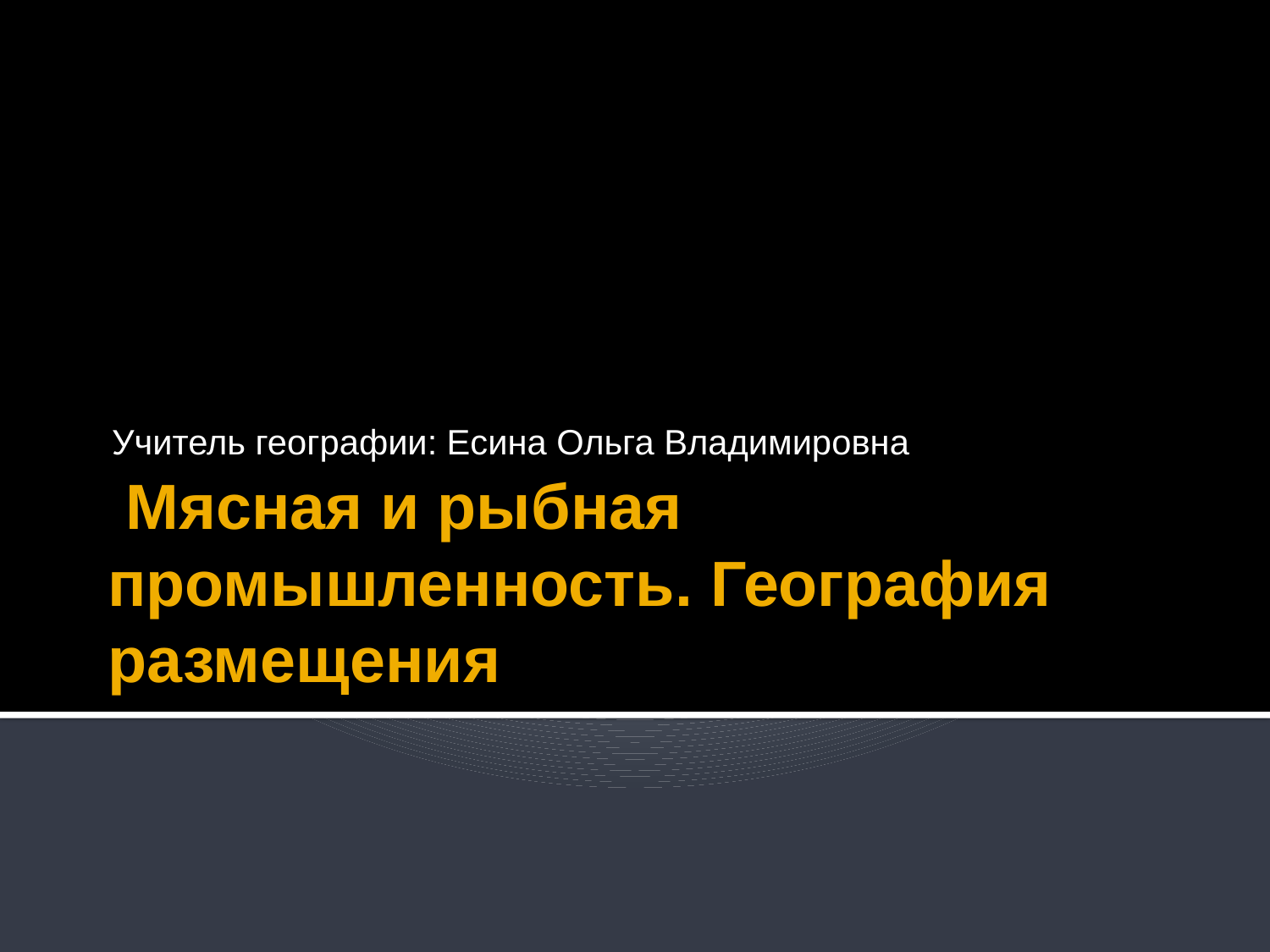

Учитель географии: Есина Ольга Владимировна
# Мясная и рыбная промышленность. География размещения